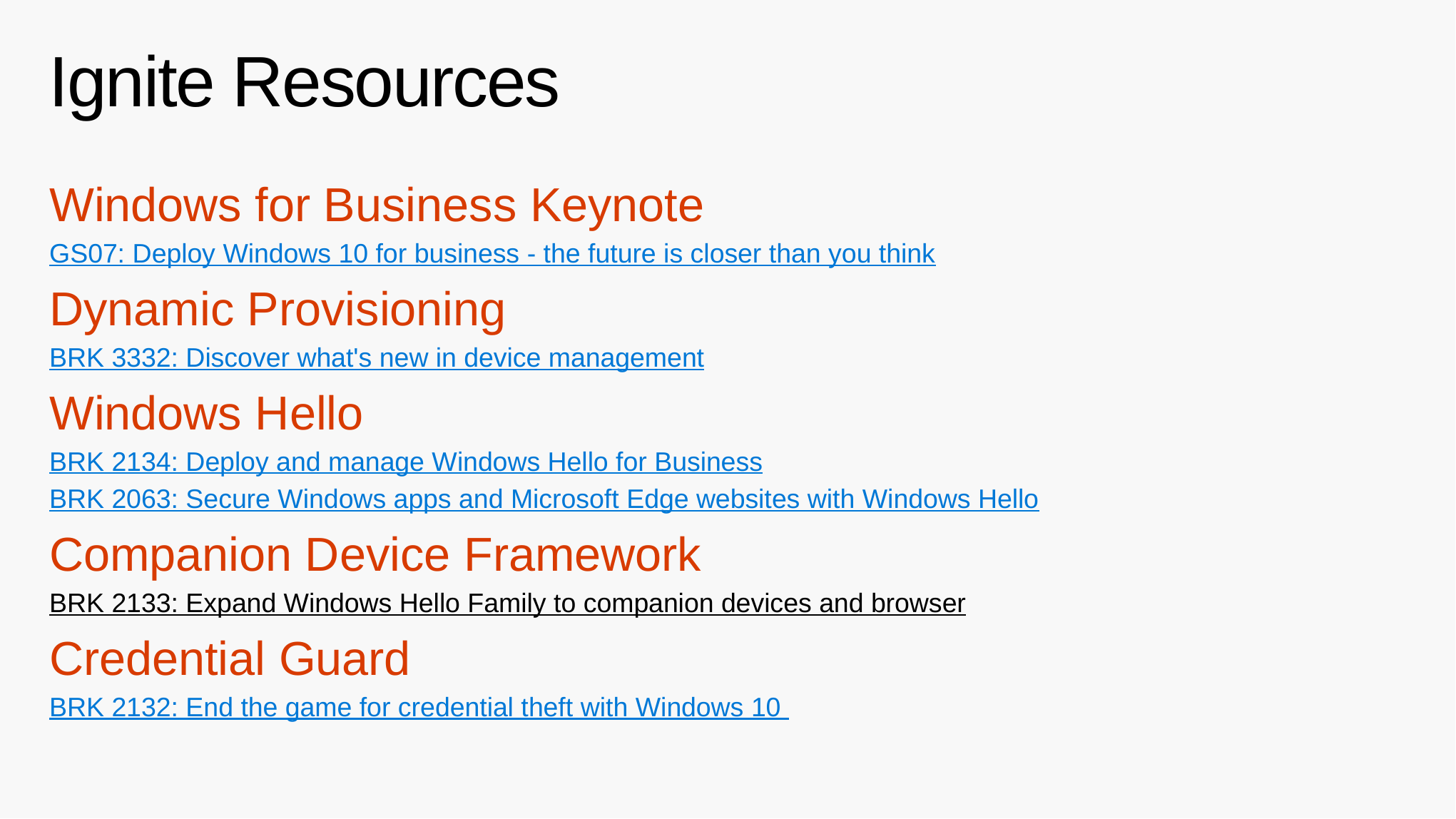

# Ignite Resources
Windows for Business Keynote
GS07: Deploy Windows 10 for business - the future is closer than you think
Dynamic Provisioning
BRK 3332: Discover what's new in device management
Windows Hello
BRK 2134: Deploy and manage Windows Hello for Business
BRK 2063: Secure Windows apps and Microsoft Edge websites with Windows Hello
Companion Device Framework
BRK 2133: Expand Windows Hello Family to companion devices and browser
Credential Guard
BRK 2132: End the game for credential theft with Windows 10